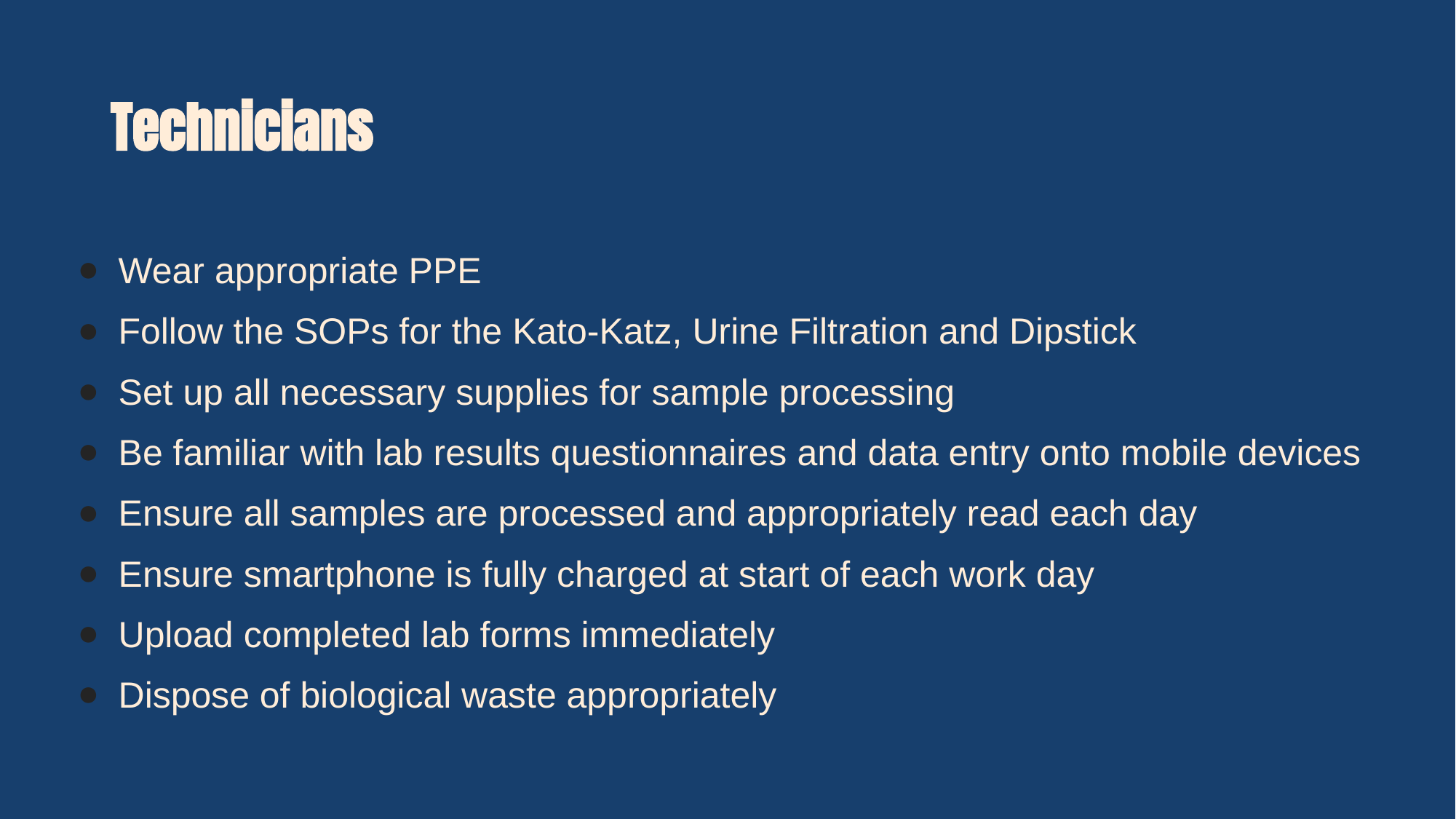

# Technicians
Wear appropriate PPE
Follow the SOPs for the Kato-Katz, Urine Filtration and Dipstick
Set up all necessary supplies for sample processing
Be familiar with lab results questionnaires and data entry onto mobile devices
Ensure all samples are processed and appropriately read each day
Ensure smartphone is fully charged at start of each work day
Upload completed lab forms immediately
Dispose of biological waste appropriately